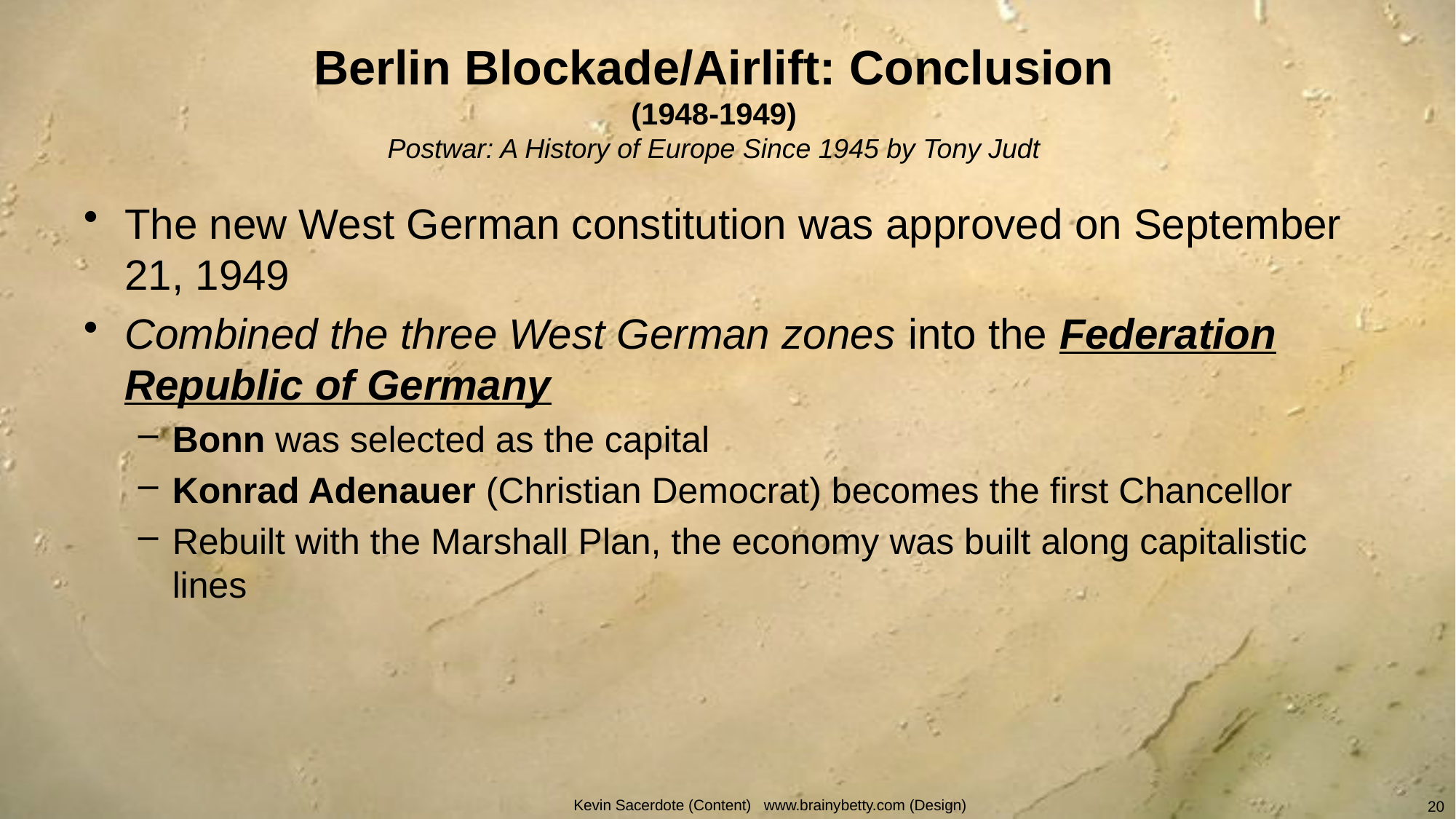

# Berlin Blockade/Airlift: Conclusion (1948-1949) Postwar: A History of Europe Since 1945 by Tony Judt
The new West German constitution was approved on September 21, 1949
Combined the three West German zones into the Federation Republic of Germany
Bonn was selected as the capital
Konrad Adenauer (Christian Democrat) becomes the first Chancellor
Rebuilt with the Marshall Plan, the economy was built along capitalistic lines

Kevin Sacerdote (Content)   www.brainybetty.com (Design)
20